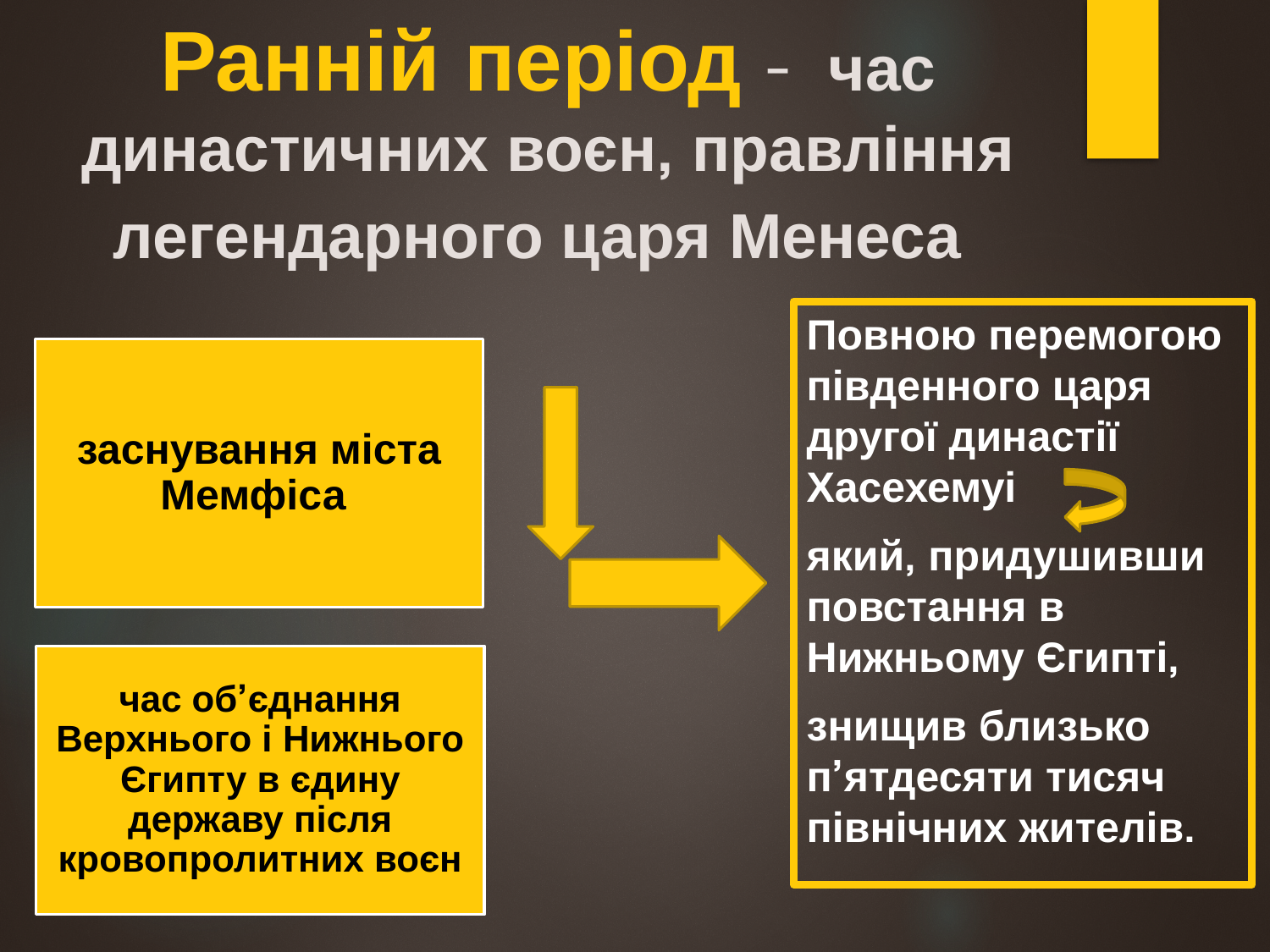

# Ранній період -  час династичних воєн, правління легендарного царя Менеса
Повною перемогою південного царя другої династії Хасехемуі
який, придушивши повстання в Нижньому Єгипті,
знищив близько п’ятдесяти тисяч північних жителів.

заснування міста Мемфіса
час об’єднання Верхнього і Нижнього Єгипту в єдину державу після кровопролитних воєн